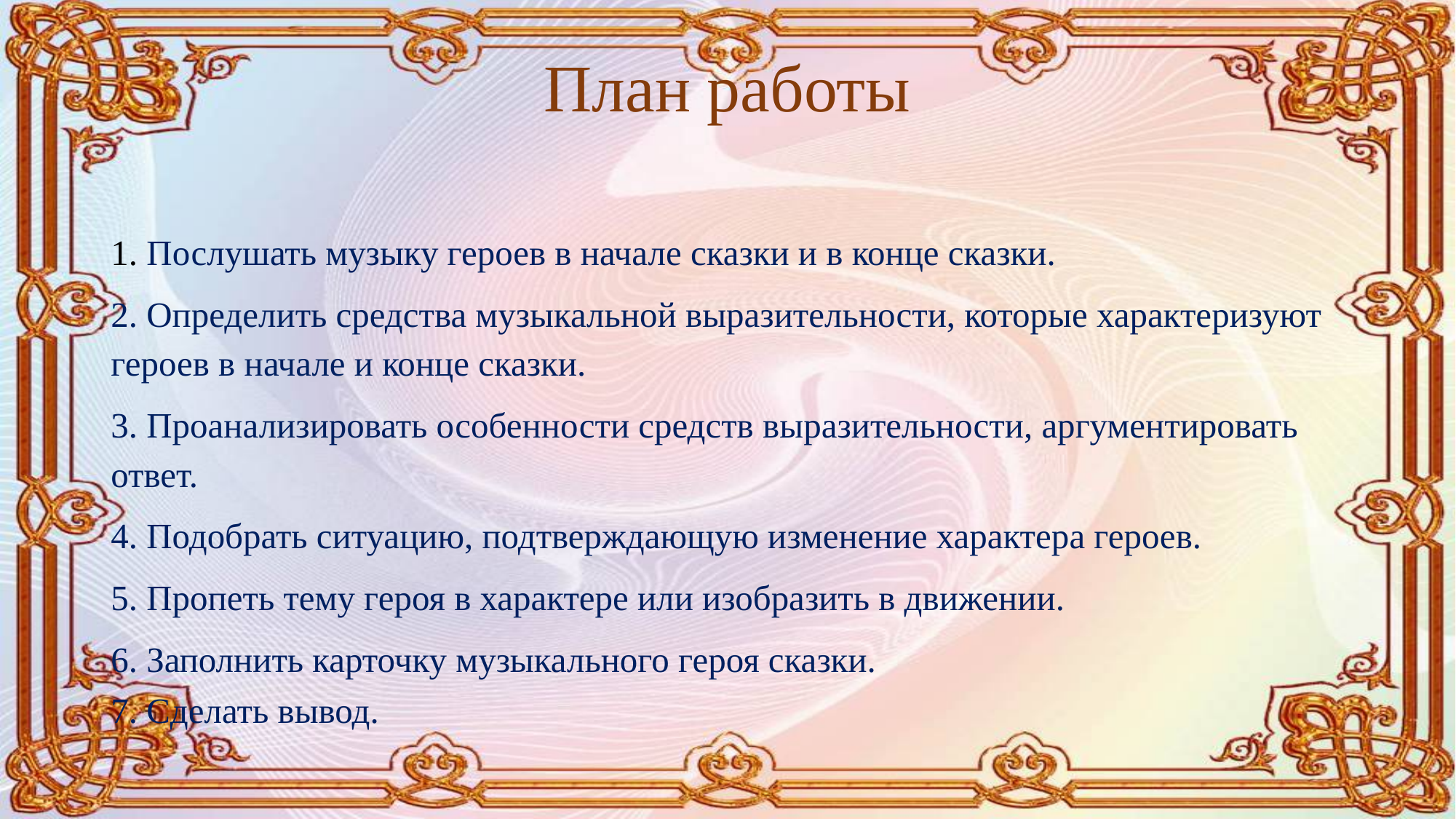

# План работы
1. Послушать музыку героев в начале сказки и в конце сказки.
2. Определить средства музыкальной выразительности, которые характеризуют героев в начале и конце сказки.
3. Проанализировать особенности средств выразительности, аргументировать ответ.
4. Подобрать ситуацию, подтверждающую изменение характера героев.
5. Пропеть тему героя в характере или изобразить в движении.
6. Заполнить карточку музыкального героя сказки.
7. Сделать вывод.